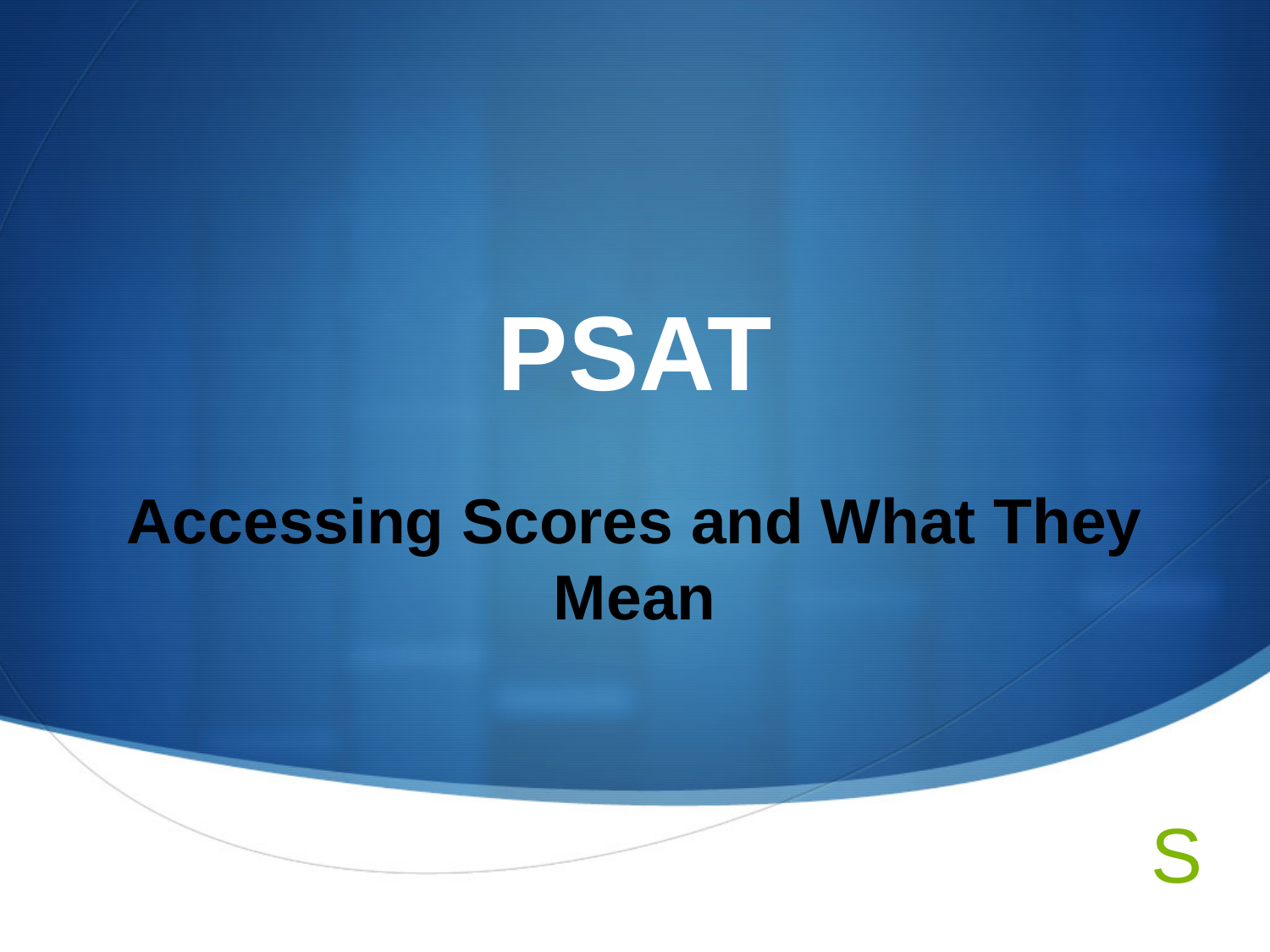

# PSAT
Accessing Scores and What They Mean